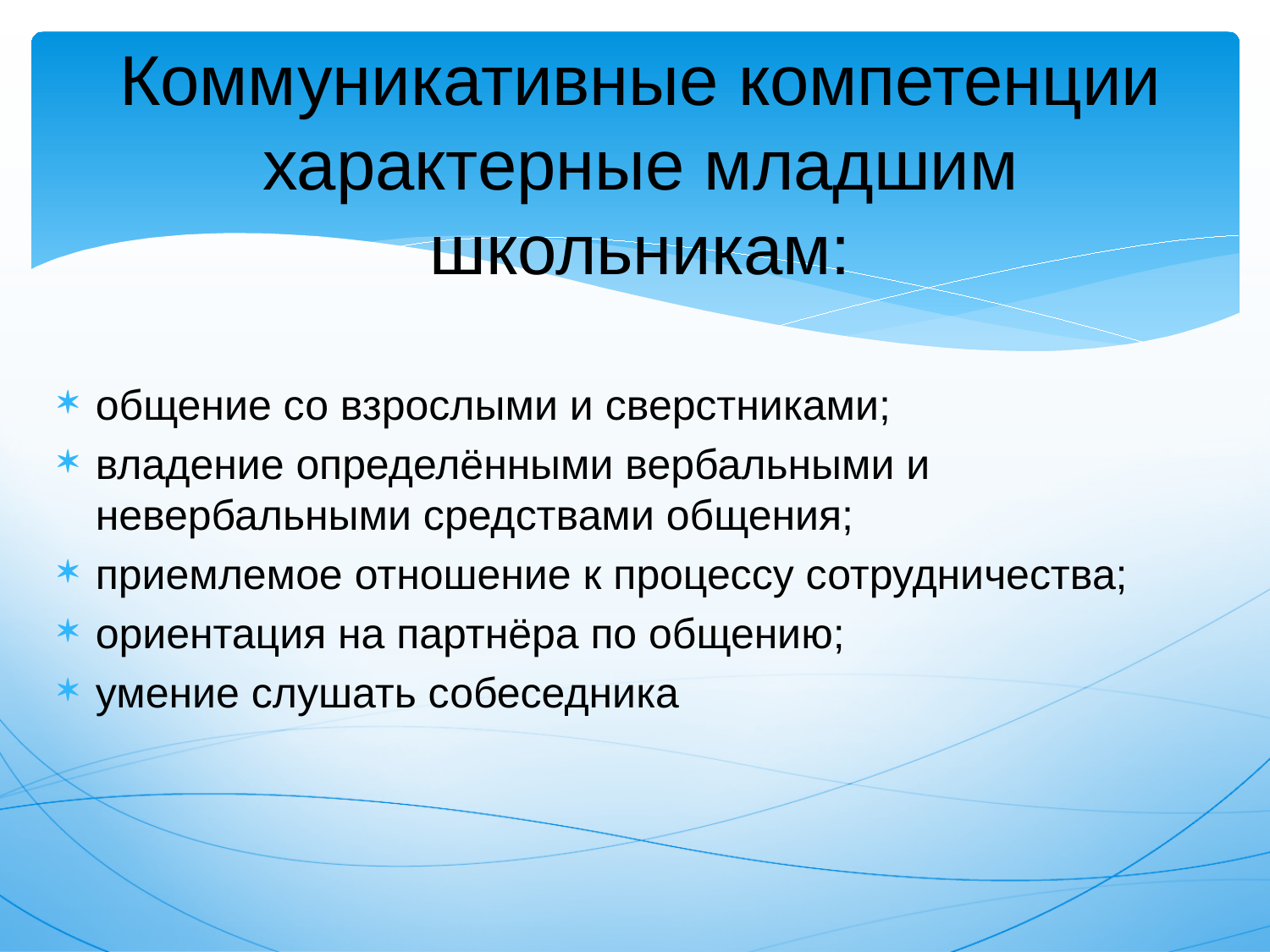

# Коммуникативные компетенции характерные младшим школьникам:
общение со взрослыми и сверстниками;
владение определёнными вербальными и невербальными средствами общения;
приемлемое отношение к процессу сотрудничества;
ориентация на партнёра по общению;
умение слушать собеседника